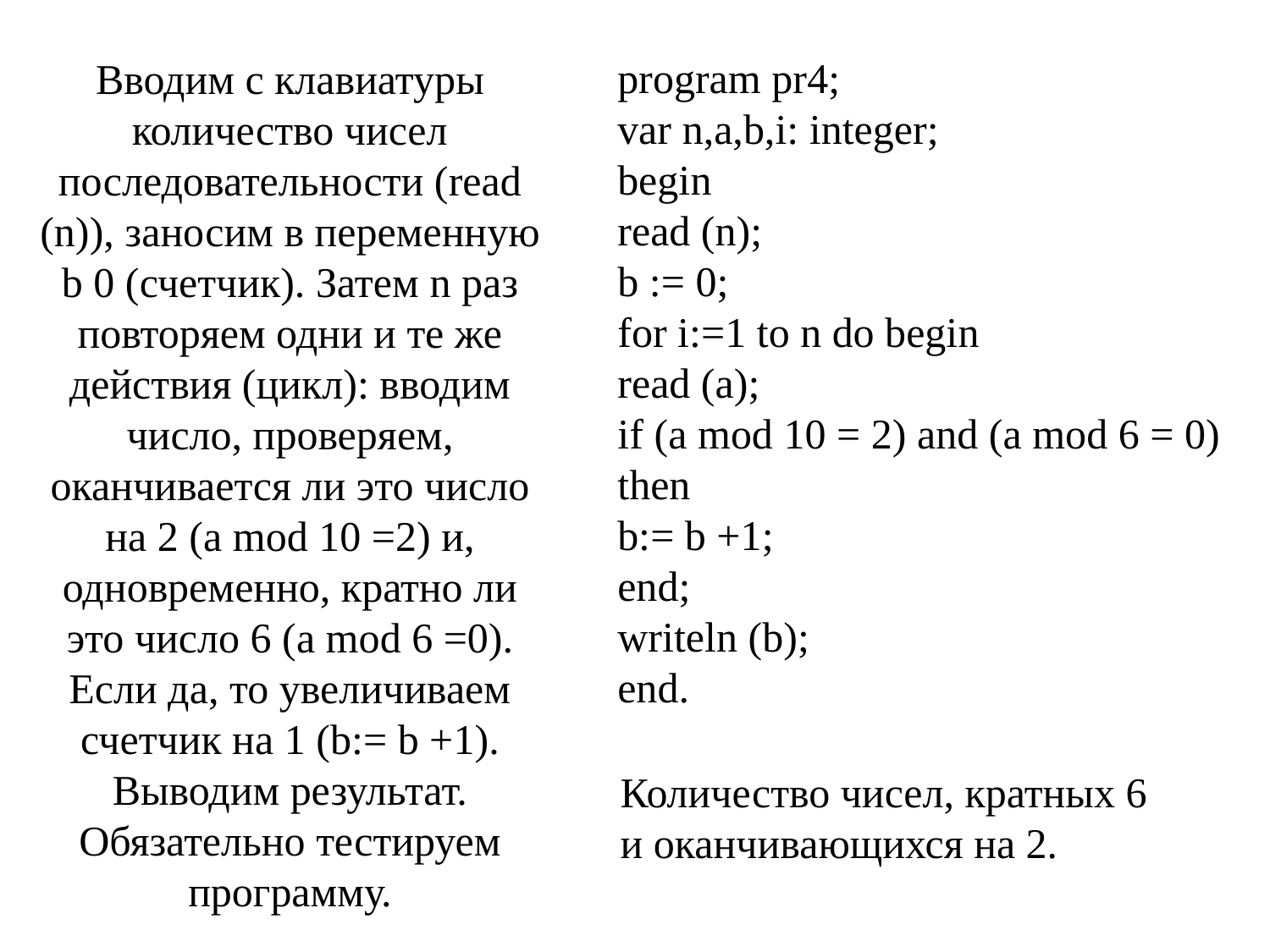

program pr4;
var n,a,b,i: integer;
begin
read (n);
b := 0;
for i:=1 to n do begin
read (a);
if (a mod 10 = 2) and (a mod 6 = 0) then
b:= b +1;
end;
writeln (b);
end.
Вводим с клавиатуры количество чисел последовательности (read (n)), заносим в переменную b 0 (счетчик). Затем n раз повторяем одни и те же действия (цикл): вводим число, проверяем, оканчивается ли это число на 2 (a mod 10 =2) и, одновременно, кратно ли это число 6 (a mod 6 =0). Если да, то увеличиваем счетчик на 1 (b:= b +1). Выводим результат. Обязательно тестируем программу.
Количество чисел, кратных 6
и оканчивающихся на 2.